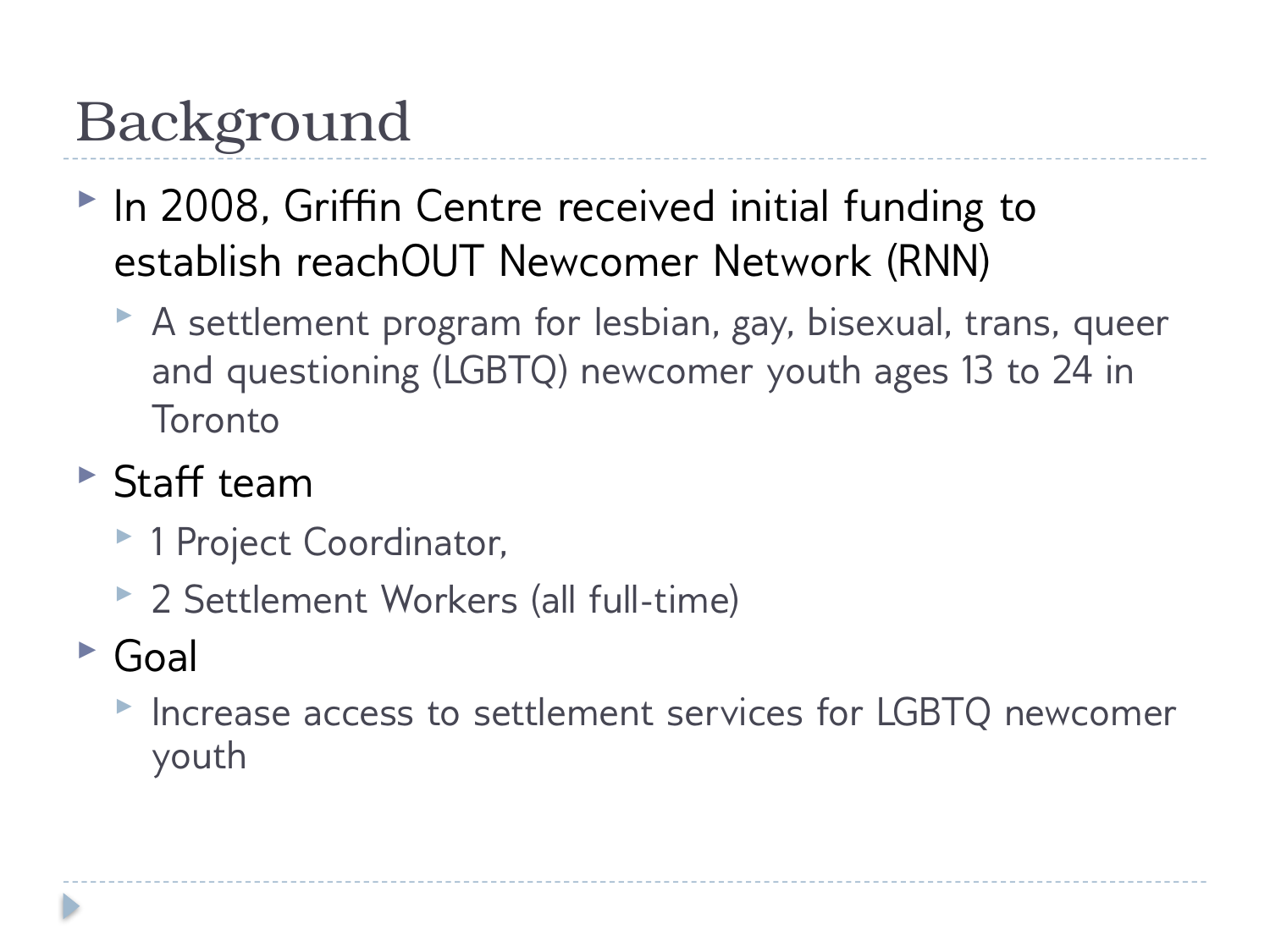

# Background
In 2008, Griffin Centre received initial funding to establish reachOUT Newcomer Network (RNN)
A settlement program for lesbian, gay, bisexual, trans, queer and questioning (LGBTQ) newcomer youth ages 13 to 24 in Toronto
Staff team
1 Project Coordinator,
2 Settlement Workers (all full-time)
Goal
Increase access to settlement services for LGBTQ newcomer youth